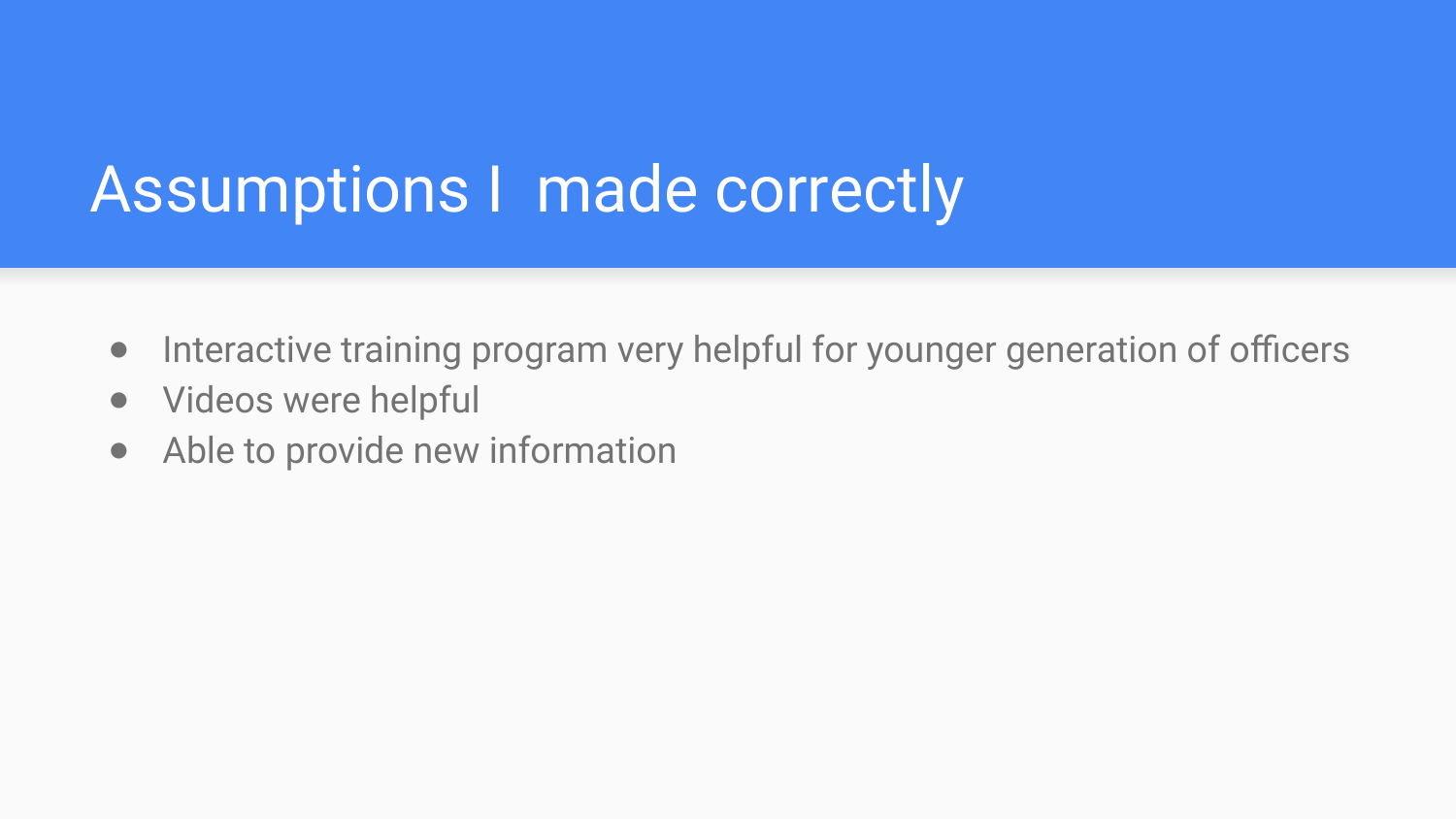

# Assumptions I  made correctly
Interactive training program very helpful for younger generation of officers
Videos were helpful
Able to provide new information